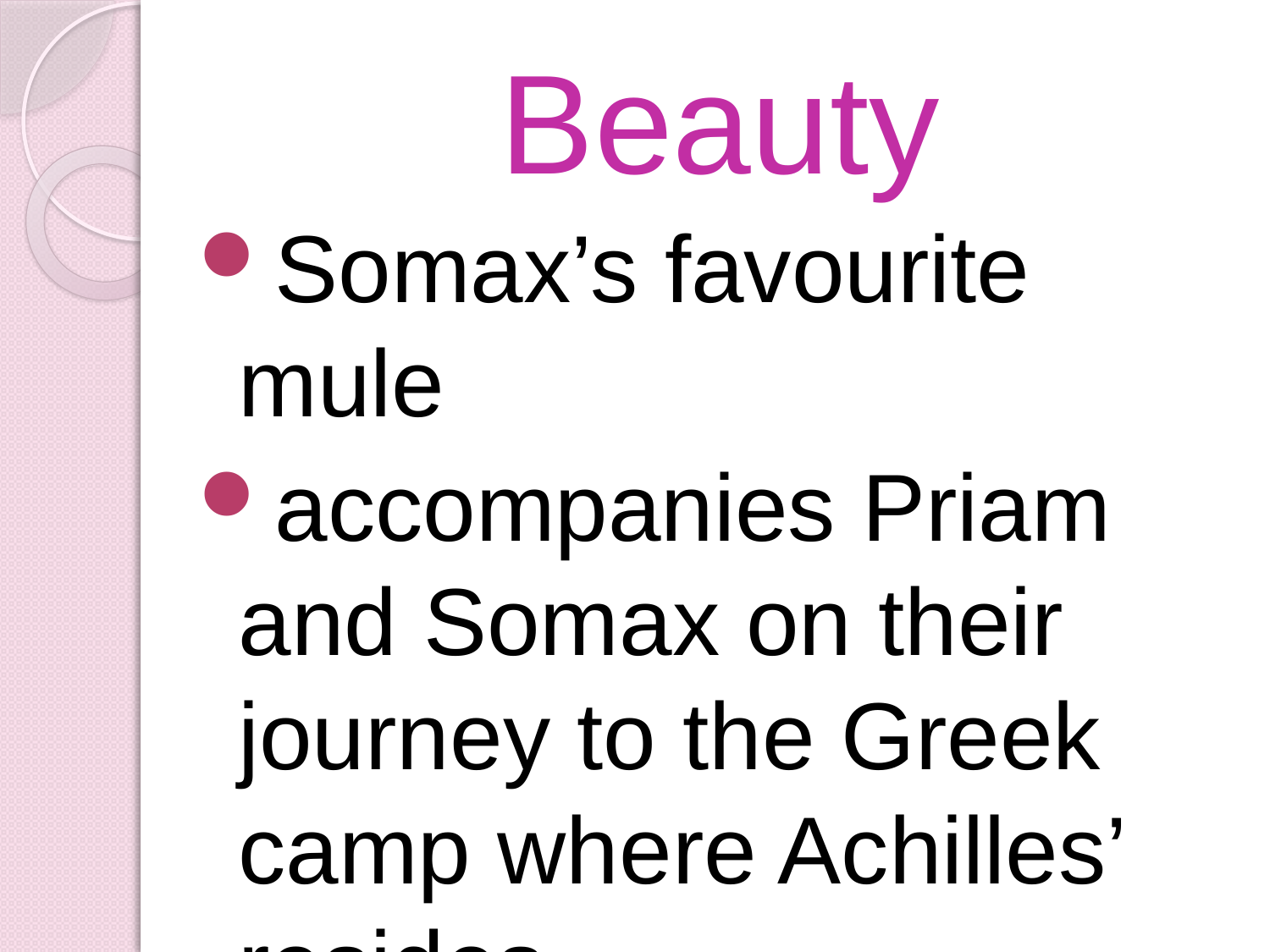

# Beauty
Somax’s favourite mule
accompanies Priam and Somax on their journey to the Greek camp where Achilles’ resides